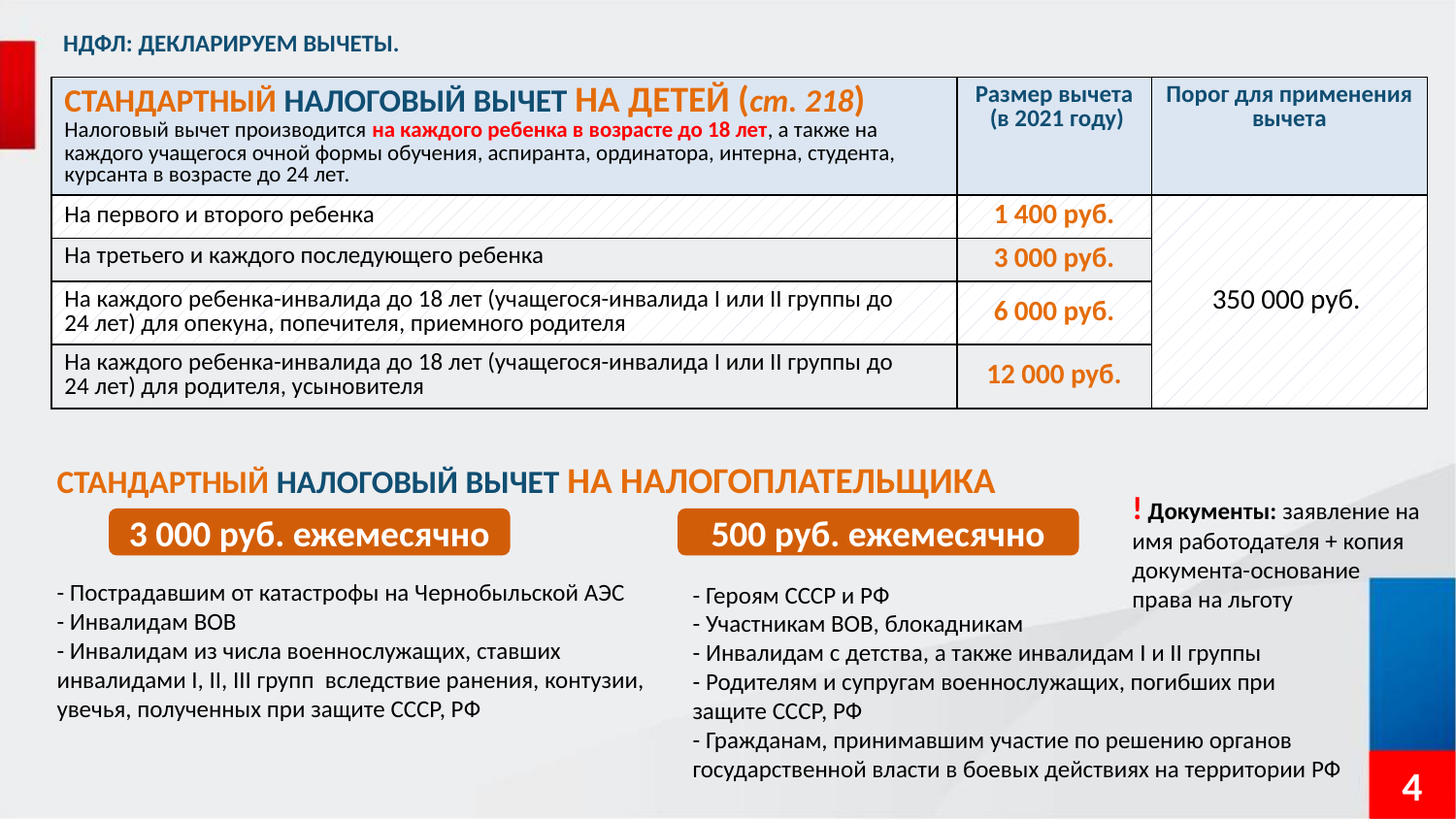

НДФЛ: ДЕКЛАРИРУЕМ ВЫЧЕТЫ.
| СТАНДАРТНЫЙ НАЛОГОВЫЙ ВЫЧЕТ НА ДЕТЕЙ (ст. 218) Налоговый вычет производится на каждого ребенка в возрасте до 18 лет, а также на каждого учащегося очной формы обучения, аспиранта, ординатора, интерна, студента, курсанта в возрасте до 24 лет. | Размер вычета (в 2021 году) | Порог для применения вычета |
| --- | --- | --- |
| На первого и второго ребенка | 1 400 руб. | 350 000 руб. |
| На третьего и каждого последующего ребенка | 3 000 руб. |  |
| На каждого ребенка-инвалида до 18 лет (учащегося-инвалида I или II группы до 24 лет) для опекуна, попечителя, приемного родителя | 6 000 руб. |  |
| На каждого ребенка-инвалида до 18 лет (учащегося-инвалида I или II группы до 24 лет) для родителя, усыновителя | 12 000 руб. |  |
СТАНДАРТНЫЙ НАЛОГОВЫЙ ВЫЧЕТ НА НАЛОГОПЛАТЕЛЬЩИКА
! Документы: заявление на имя работодателя + копия документа-основание права на льготу
3 000 руб. ежемесячно
500 руб. ежемесячно
- Пострадавшим от катастрофы на Чернобыльской АЭС
- Инвалидам ВОВ
- Инвалидам из числа военнослужащих, ставших инвалидами I, II, III групп  вследствие ранения, контузии, увечья, полученных при защите СССР, РФ
- Героям СССР и РФ
- Участникам ВОВ, блокадникам
- Инвалидам с детства, а также инвалидам I и II группы
- Родителям и супругам военнослужащих, погибших при защите СССР, РФ
- Гражданам, принимавшим участие по решению органов государственной власти в боевых действиях на территории РФ
4